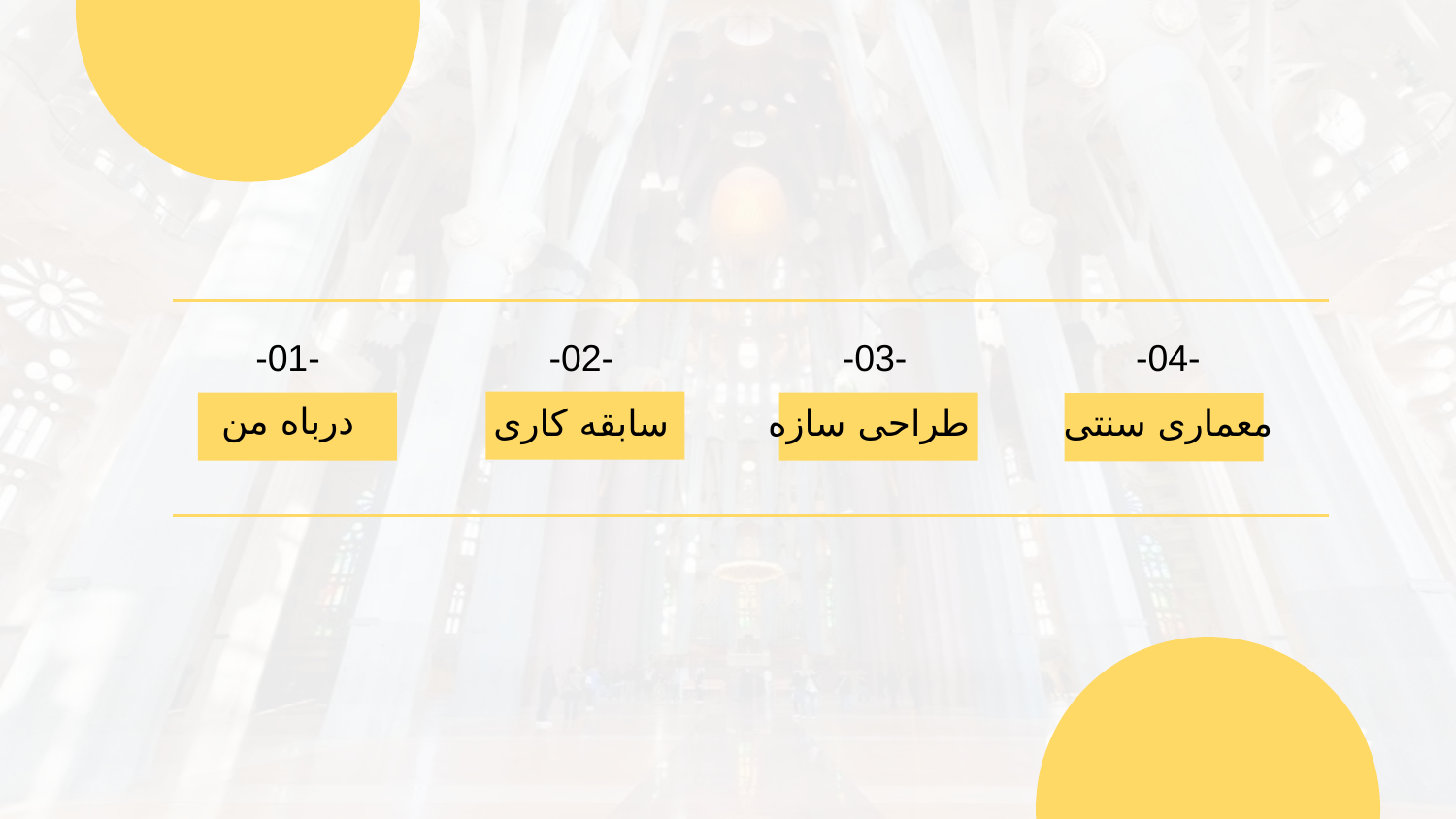

-01-
-02-
-03-
-04-
# درباه من
سابقه کاری
طراحی سازه
معماری سنتی